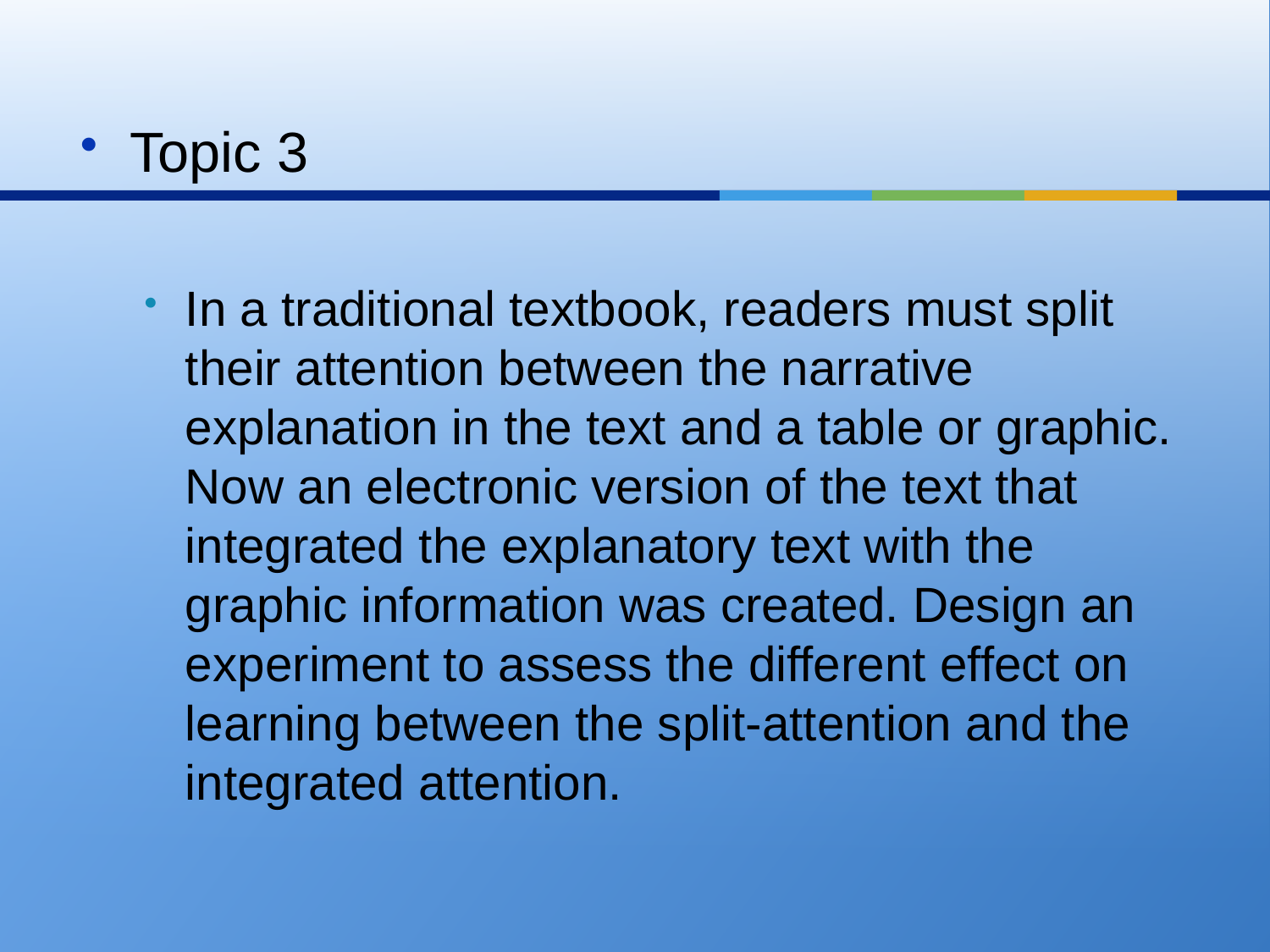

Topic 3

In a traditional textbook, readers must split their attention between the narrative explanation in the text and a table or graphic. Now an electronic version of the text that integrated the explanatory text with the graphic information was created. Design an experiment to assess the different effect on learning between the split-attention and the integrated attention.